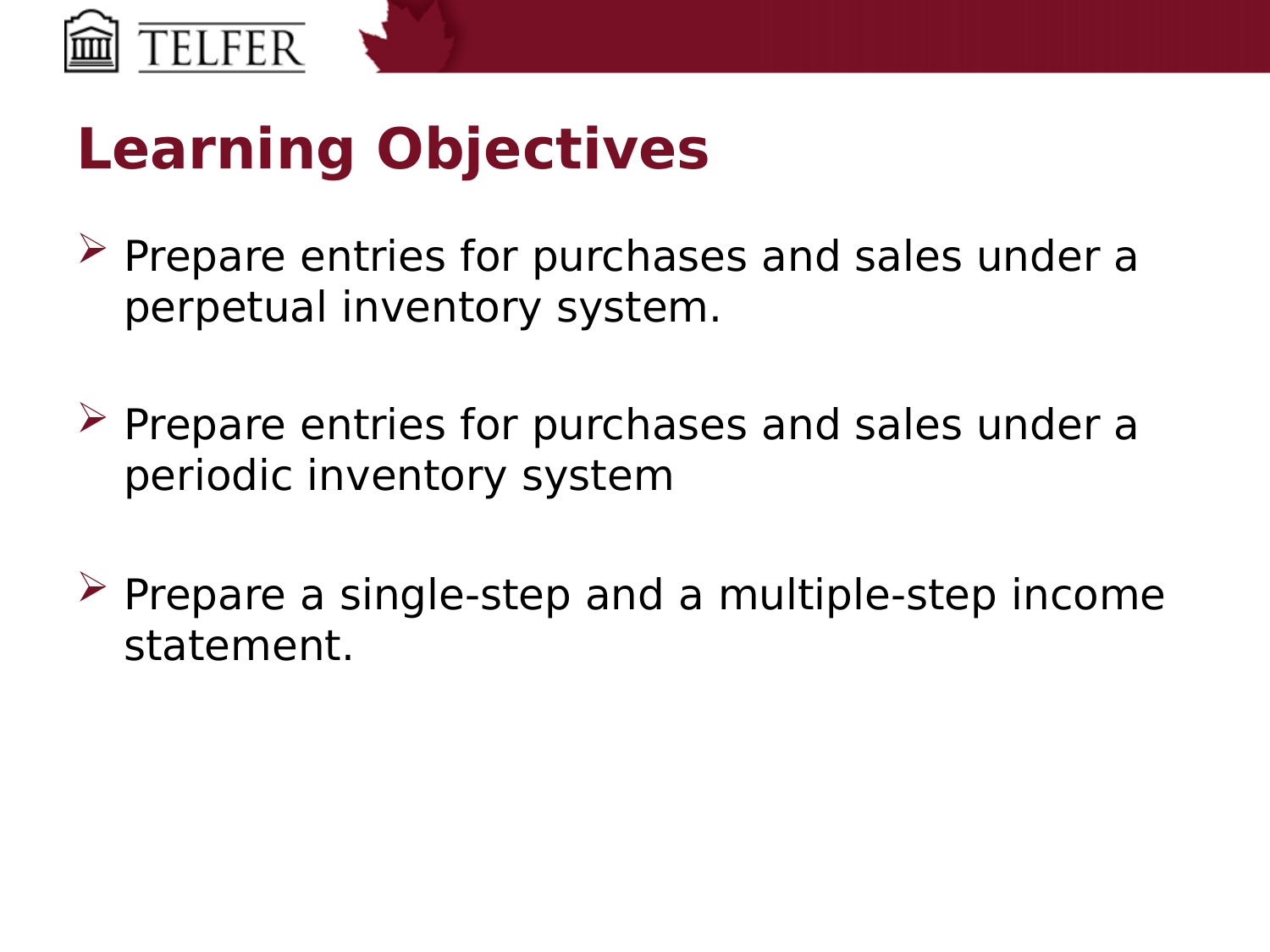

# Learning Objectives
Prepare entries for purchases and sales under a perpetual inventory system.

Prepare entries for purchases and sales under a periodic inventory system

Prepare a single-step and a multiple-step income statement.